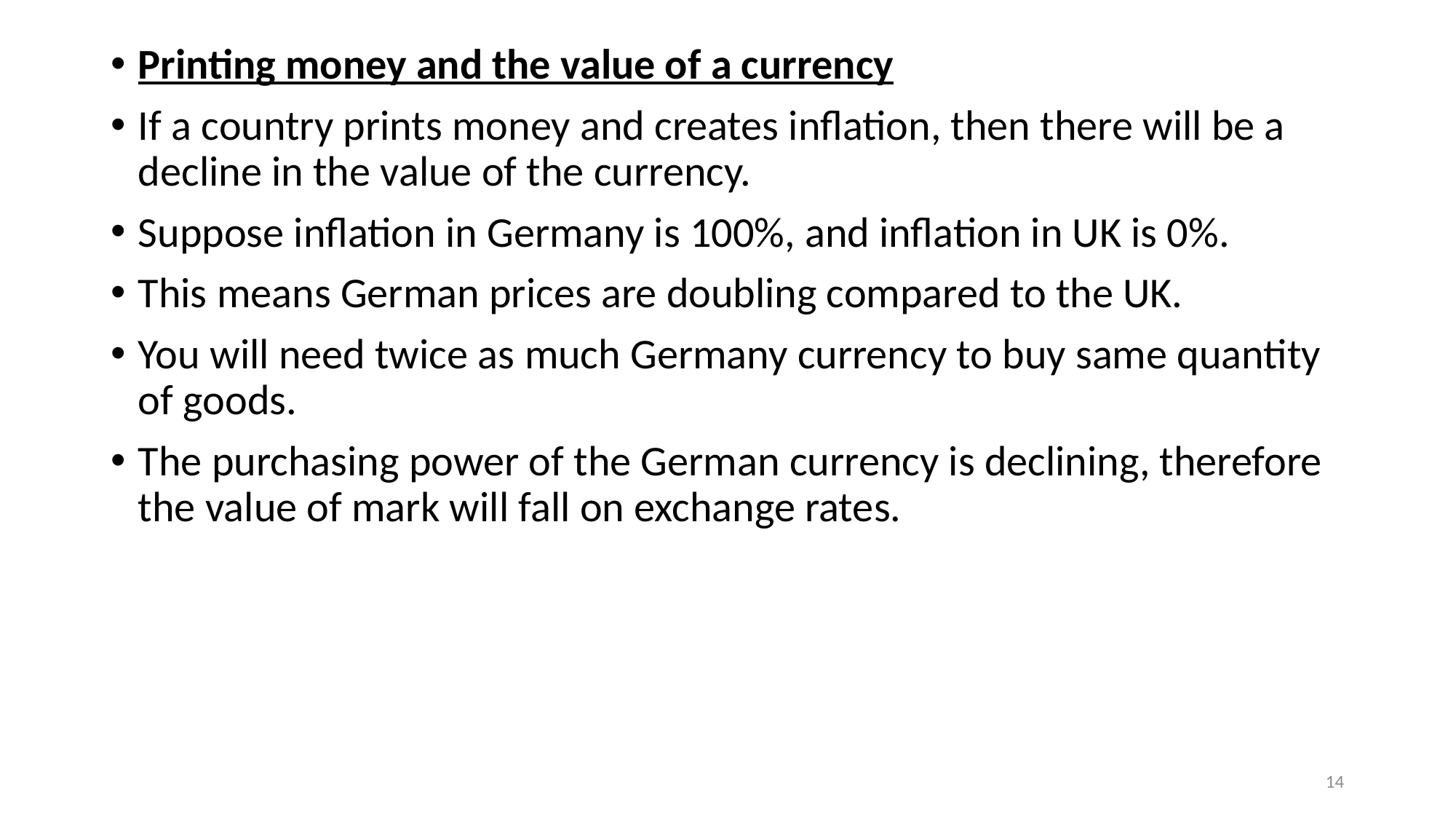

Printing money and the value of a currency
If a country prints money and creates inflation, then there will be a decline in the value of the currency.
Suppose inflation in Germany is 100%, and inflation in UK is 0%.
This means German prices are doubling compared to the UK.
You will need twice as much Germany currency to buy same quantity of goods.
The purchasing power of the German currency is declining, therefore the value of mark will fall on exchange rates.

14